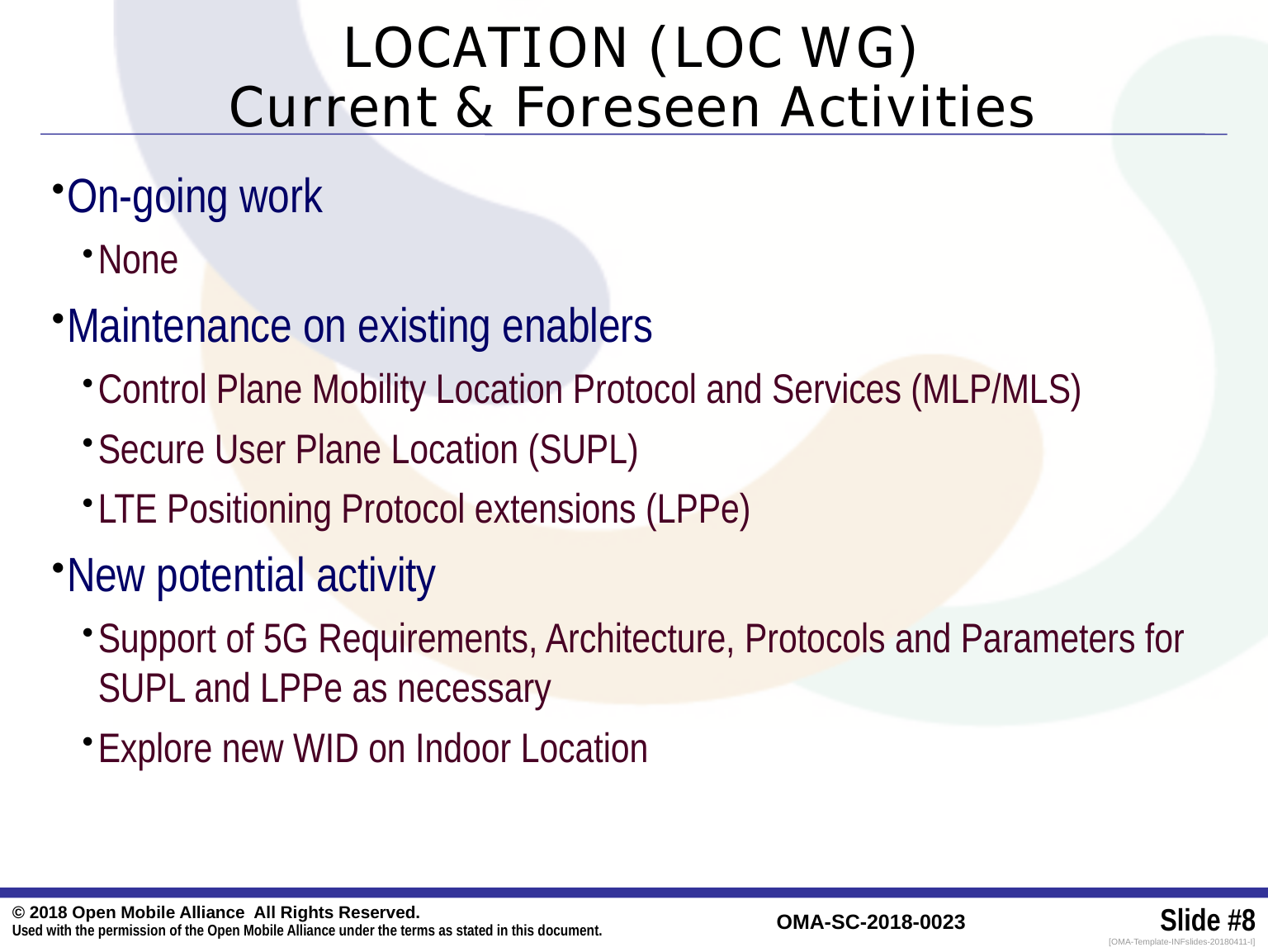

# LOCATION (LOC WG) Current & Foreseen Activities
On-going work
None
Maintenance on existing enablers
Control Plane Mobility Location Protocol and Services (MLP/MLS)
Secure User Plane Location (SUPL)
LTE Positioning Protocol extensions (LPPe)
New potential activity
Support of 5G Requirements, Architecture, Protocols and Parameters for SUPL and LPPe as necessary
Explore new WID on Indoor Location